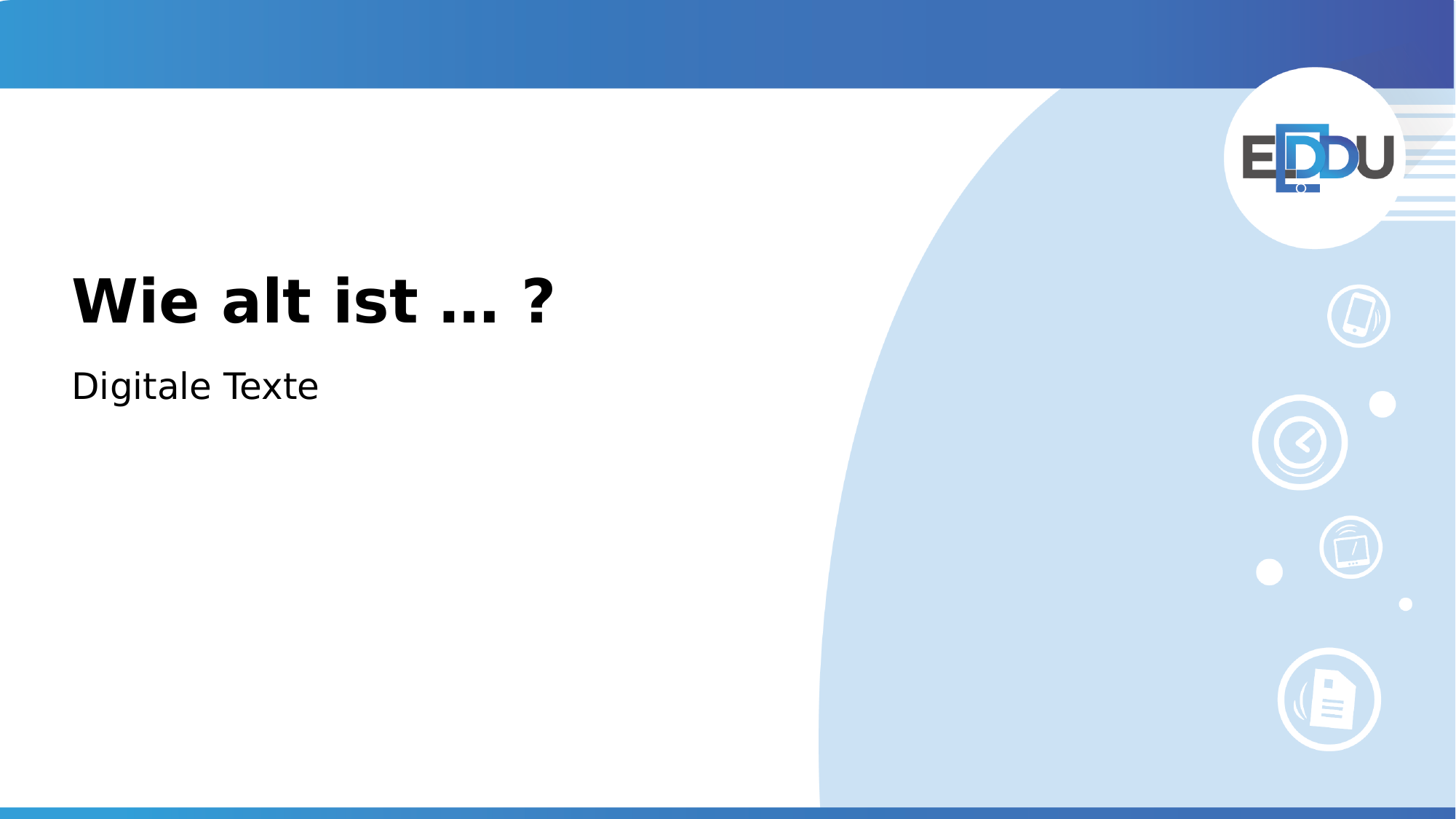

# Wie alt ist … ?
Digitale Texte